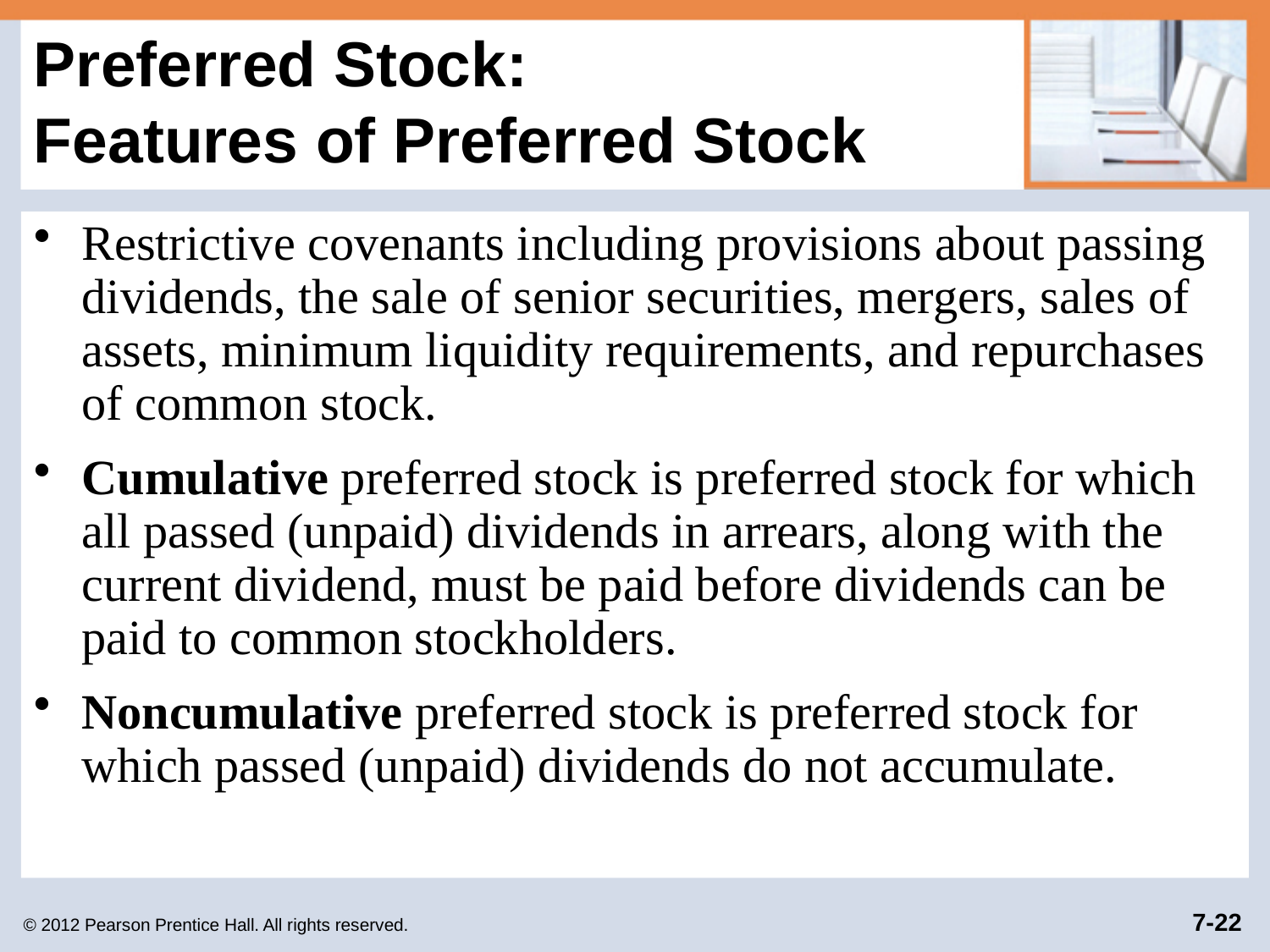

# Preferred Stock: Features of Preferred Stock
Restrictive covenants including provisions about passing dividends, the sale of senior securities, mergers, sales of assets, minimum liquidity requirements, and repurchases of common stock.
Cumulative preferred stock is preferred stock for which all passed (unpaid) dividends in arrears, along with the current dividend, must be paid before dividends can be paid to common stockholders.
Noncumulative preferred stock is preferred stock for which passed (unpaid) dividends do not accumulate.
© 2012 Pearson Prentice Hall. All rights reserved.
7-22